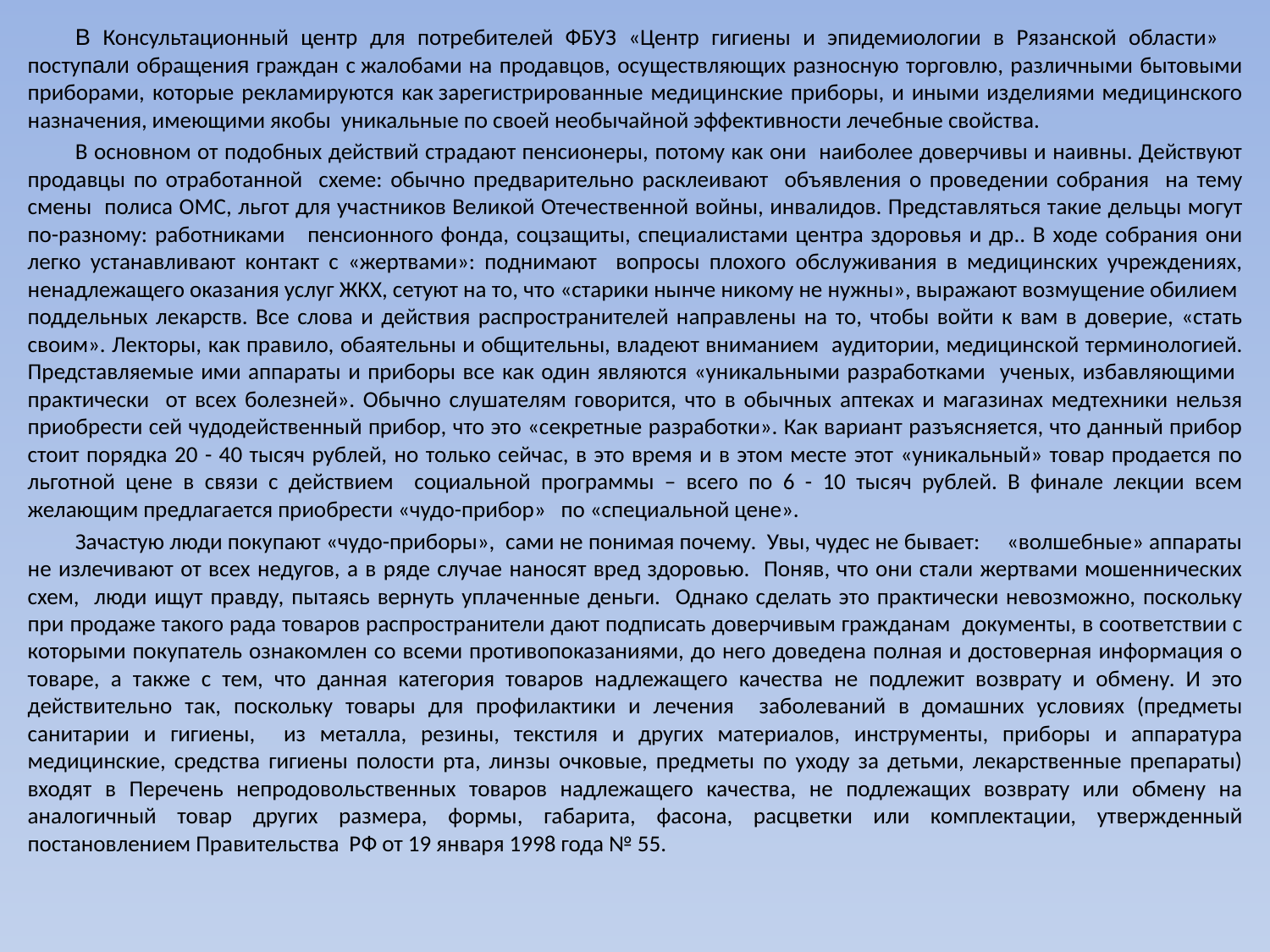

В Консультационный центр для потребителей ФБУЗ «Центр гигиены и эпидемиологии в Рязанской области»   поступали обращения граждан с жалобами на продавцов, осуществляющих разносную торговлю, различными бытовыми приборами, которые рекламируются как зарегистрированные медицинские приборы, и иными изделиями медицинского назначения, имеющими якобы  уникальные по своей необычайной эффективности лечебные свойства.
В основном от подобных действий страдают пенсионеры, потому как они  наиболее доверчивы и наивны. Действуют продавцы по отработанной  схеме: обычно предварительно расклеивают  объявления о проведении собрания  на тему смены  полиса ОМС, льгот для участников Великой Отечественной войны, инвалидов. Представляться такие дельцы могут по-разному: работниками   пенсионного фонда, соцзащиты, специалистами центра здоровья и др.. В ходе собрания они легко устанавливают контакт с «жертвами»: поднимают  вопросы плохого обслуживания в медицинских учреждениях, ненадлежащего оказания услуг ЖКХ, сетуют на то, что «старики нынче никому не нужны», выражают возмущение обилием  поддельных лекарств. Все слова и действия распространителей направлены на то, чтобы войти к вам в доверие, «стать своим». Лекторы, как правило, обаятельны и общительны, владеют вниманием  аудитории, медицинской терминологией. Представляемые ими аппараты и приборы все как один являются «уникальными разработками  ученых, избавляющими  практически  от всех болезней». Обычно слушателям говорится, что в обычных аптеках и магазинах медтехники нельзя приобрести сей чудодейственный прибор, что это «секретные разработки». Как вариант разъясняется, что данный прибор стоит порядка 20 - 40 тысяч рублей, но только сейчас, в это время и в этом месте этот «уникальный» товар продается по льготной цене в связи с действием  социальной программы – всего по 6 - 10 тысяч рублей. В финале лекции всем желающим предлагается приобрести «чудо-прибор»   по «специальной цене».
Зачастую люди покупают «чудо-приборы»,  сами не понимая почему.  Увы, чудес не бывает:     «волшебные» аппараты не излечивают от всех недугов, а в ряде случае наносят вред здоровью.  Поняв, что они стали жертвами мошеннических схем,  люди ищут правду, пытаясь вернуть уплаченные деньги.  Однако сделать это практически невозможно, поскольку при продаже такого рада товаров распространители дают подписать доверчивым гражданам  документы, в соответствии с которыми покупатель ознакомлен со всеми противопоказаниями, до него доведена полная и достоверная информация о товаре, а также с тем, что данная категория товаров надлежащего качества не подлежит возврату и обмену. И это действительно так, поскольку товары для профилактики и лечения  заболеваний в домашних условиях (предметы санитарии и гигиены,  из металла, резины, текстиля и других материалов, инструменты, приборы и аппаратура медицинские, средства гигиены полости рта, линзы очковые, предметы по уходу за детьми, лекарственные препараты) входят в Перечень непродовольственных товаров надлежащего качества, не подлежащих возврату или обмену на аналогичный товар других размера, формы, габарита, фасона, расцветки или комплектации, утвержденный постановлением Правительства  РФ от 19 января 1998 года № 55.